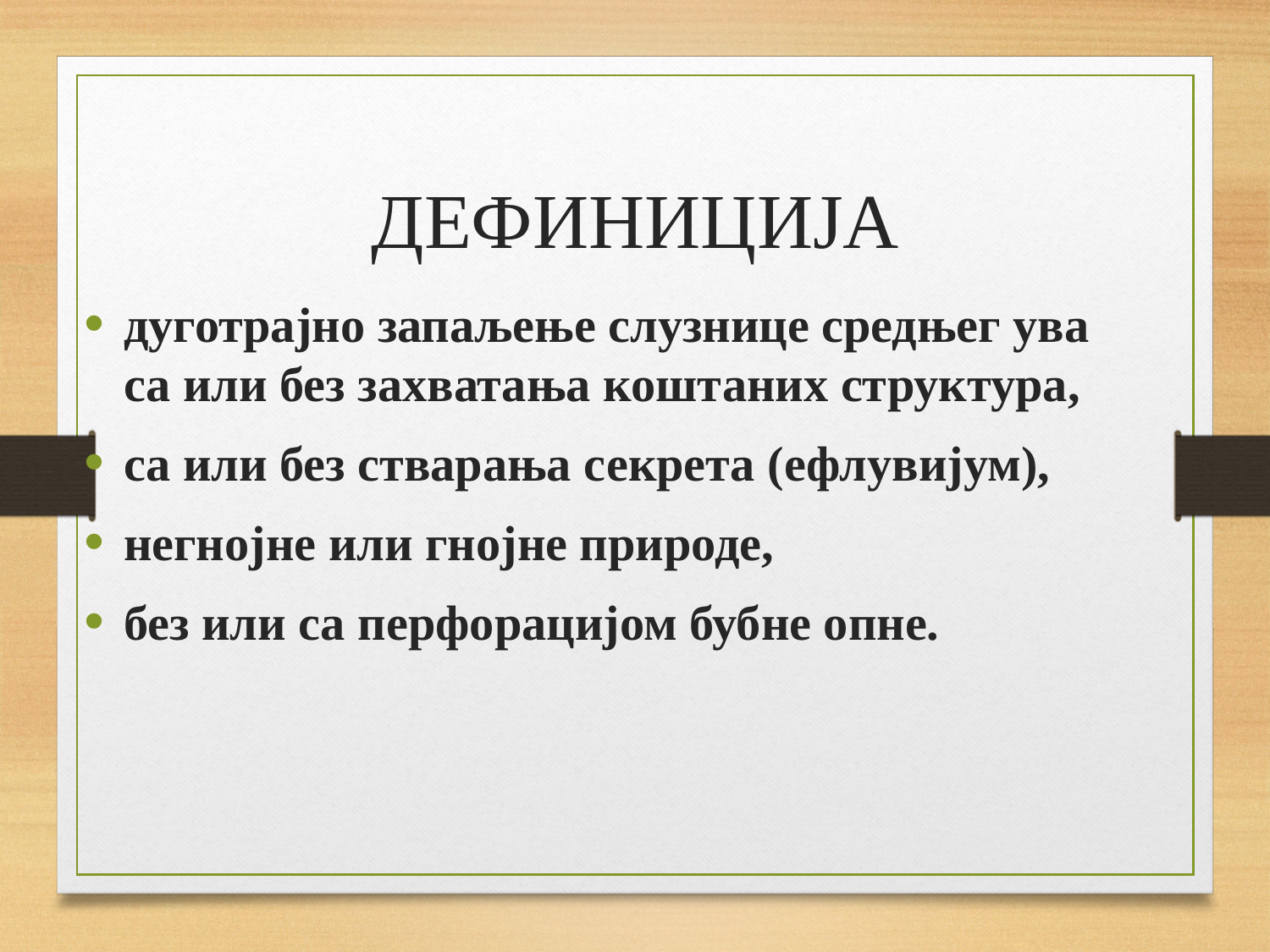

# ДЕФИНИЦИЈА
дуготрајно запаљење слузнице средњег ува са или без захватања коштаних структура,
са или без стварања секрета (ефлувијум),
негнојне или гнојне природе,
без или са перфорацијом бубне опне.